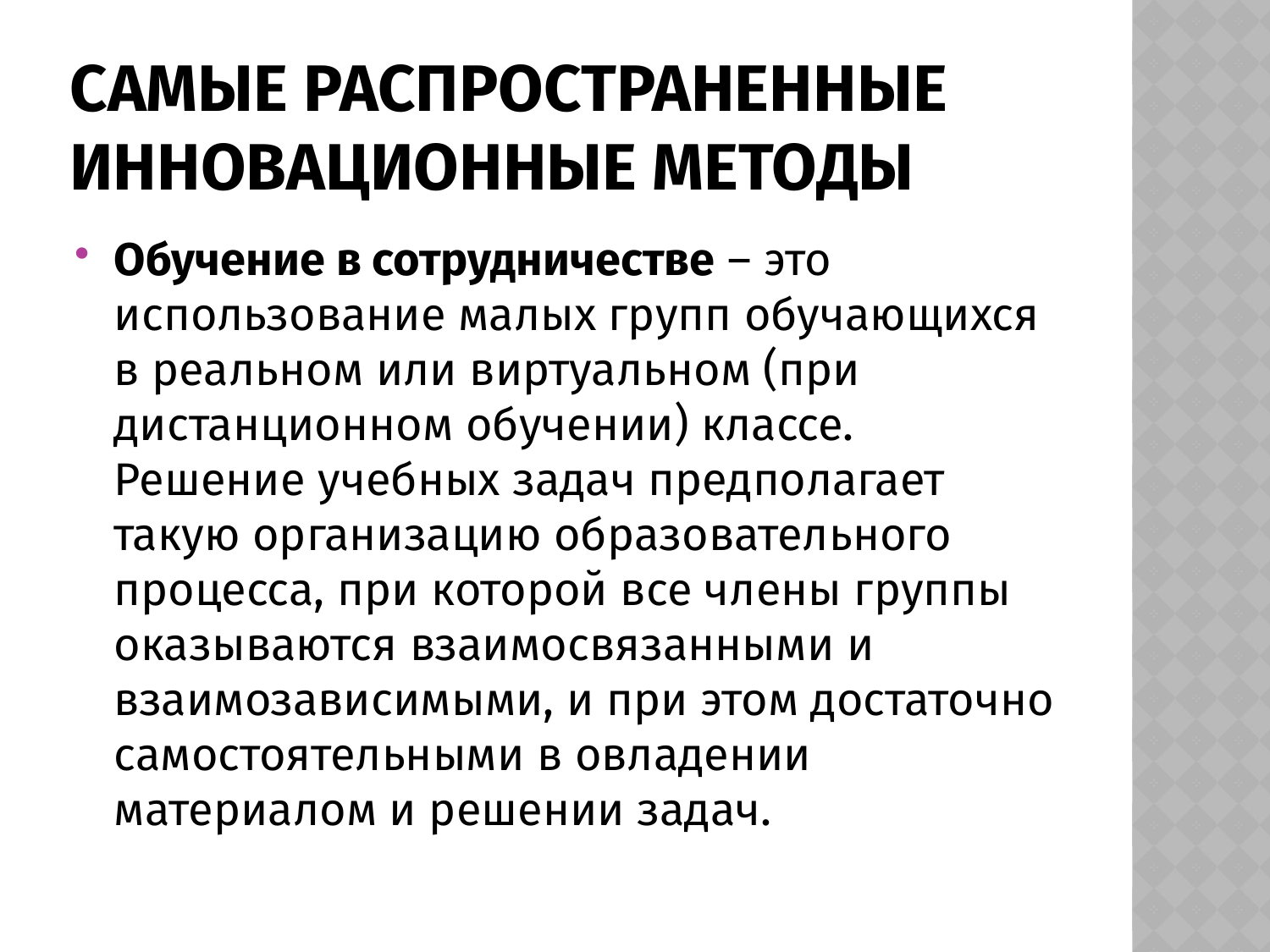

# Самые распространенные инновационные методы
Обучение в сотрудничестве – это использование малых групп обучающихся в реальном или виртуальном (при дистанционном обучении) классе. Решение учебных задач предполагает такую организацию образовательного процесса, при которой все члены группы оказываются взаимосвязанными и взаимозависимыми, и при этом достаточно самостоятельными в овладении материалом и решении задач.